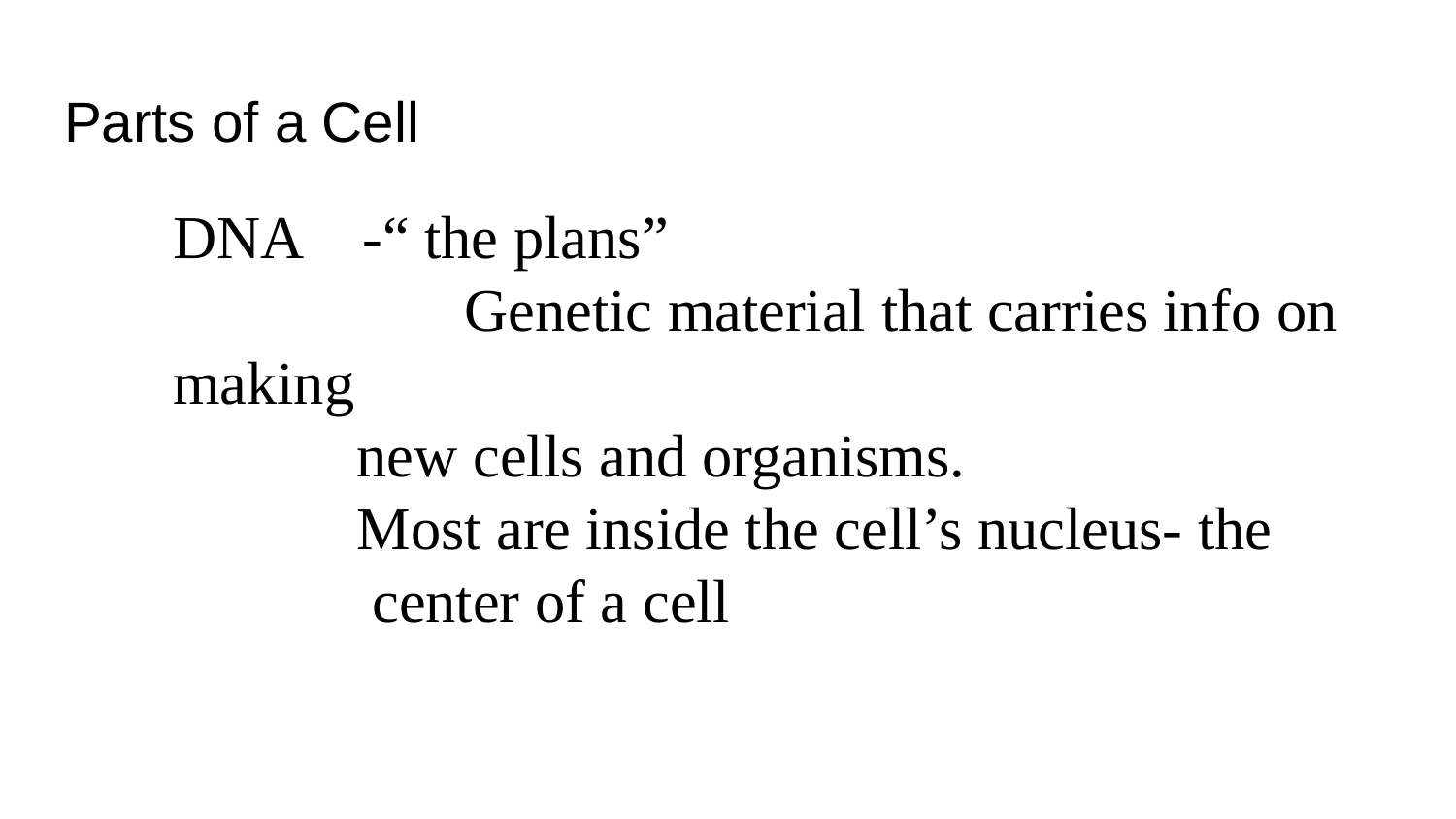

# Parts of a Cell
DNA    -“ the plans”
		Genetic material that carries info on making
            new cells and organisms.
            Most are inside the cell’s nucleus- the
             center of a cell